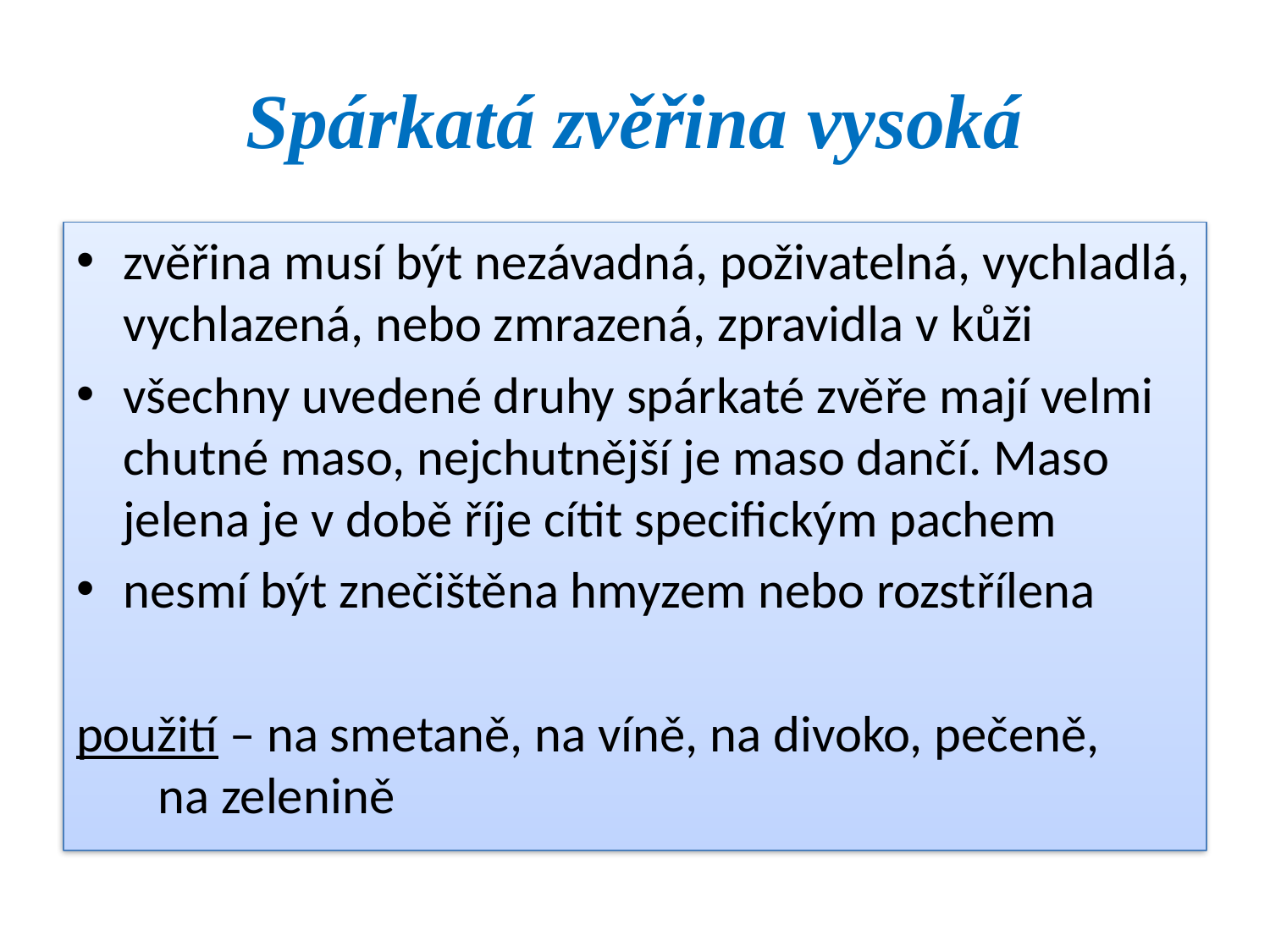

# Spárkatá zvěřina vysoká
zvěřina musí být nezávadná, poživatelná, vychladlá, vychlazená, nebo zmrazená, zpravidla v kůži
všechny uvedené druhy spárkaté zvěře mají velmi chutné maso, nejchutnější je maso dančí. Maso jelena je v době říje cítit specifickým pachem
nesmí být znečištěna hmyzem nebo rozstřílena

použití – na smetaně, na víně, na divoko, pečeně, 	      na zelenině